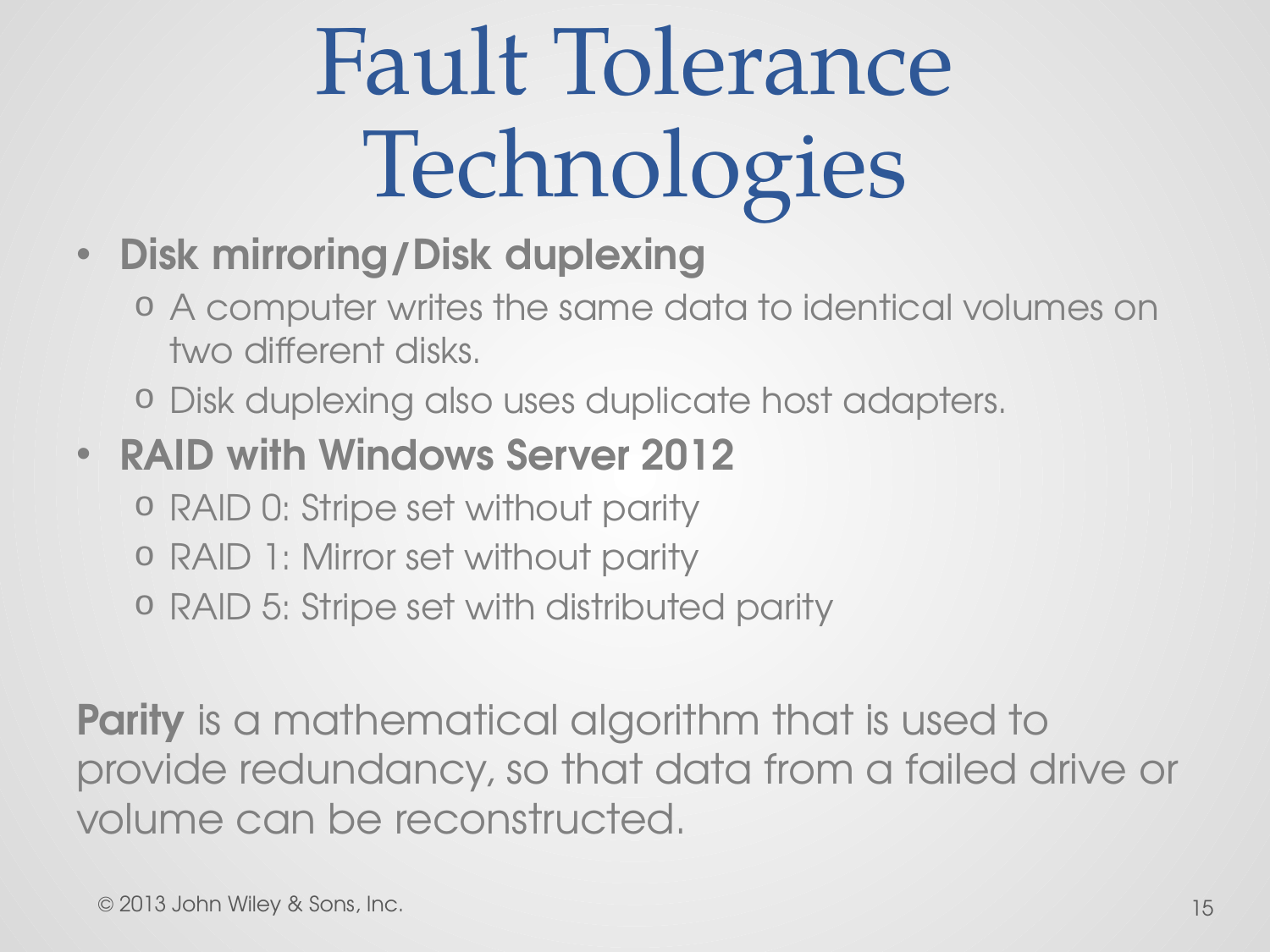

# Fault Tolerance Technologies
Disk mirroring/Disk duplexing
A computer writes the same data to identical volumes on two different disks.
Disk duplexing also uses duplicate host adapters.
RAID with Windows Server 2012
RAID 0: Stripe set without parity
RAID 1: Mirror set without parity
RAID 5: Stripe set with distributed parity

Parity is a mathematical algorithm that is used to provide redundancy, so that data from a failed drive or volume can be reconstructed.
© 2013 John Wiley & Sons, Inc.
15